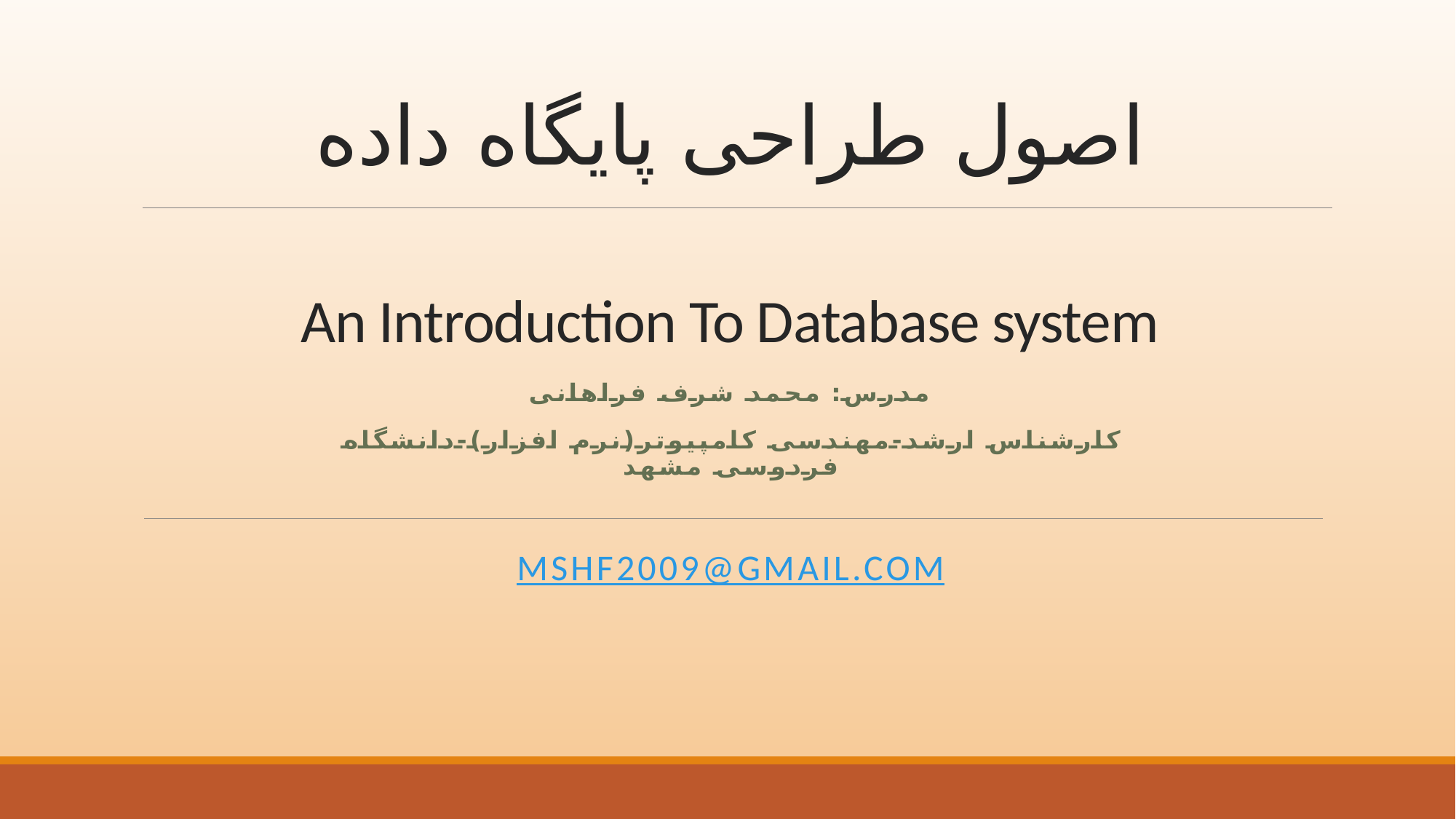

# اصول طراحی پایگاه داده An Introduction To Database system
مدرس: محمد شرف فراهانی
کارشناس ارشد-مهندسی کامپیوتر(نرم افزار)-دانشگاه فردوسی مشهد

MSHF2009@gmail.com